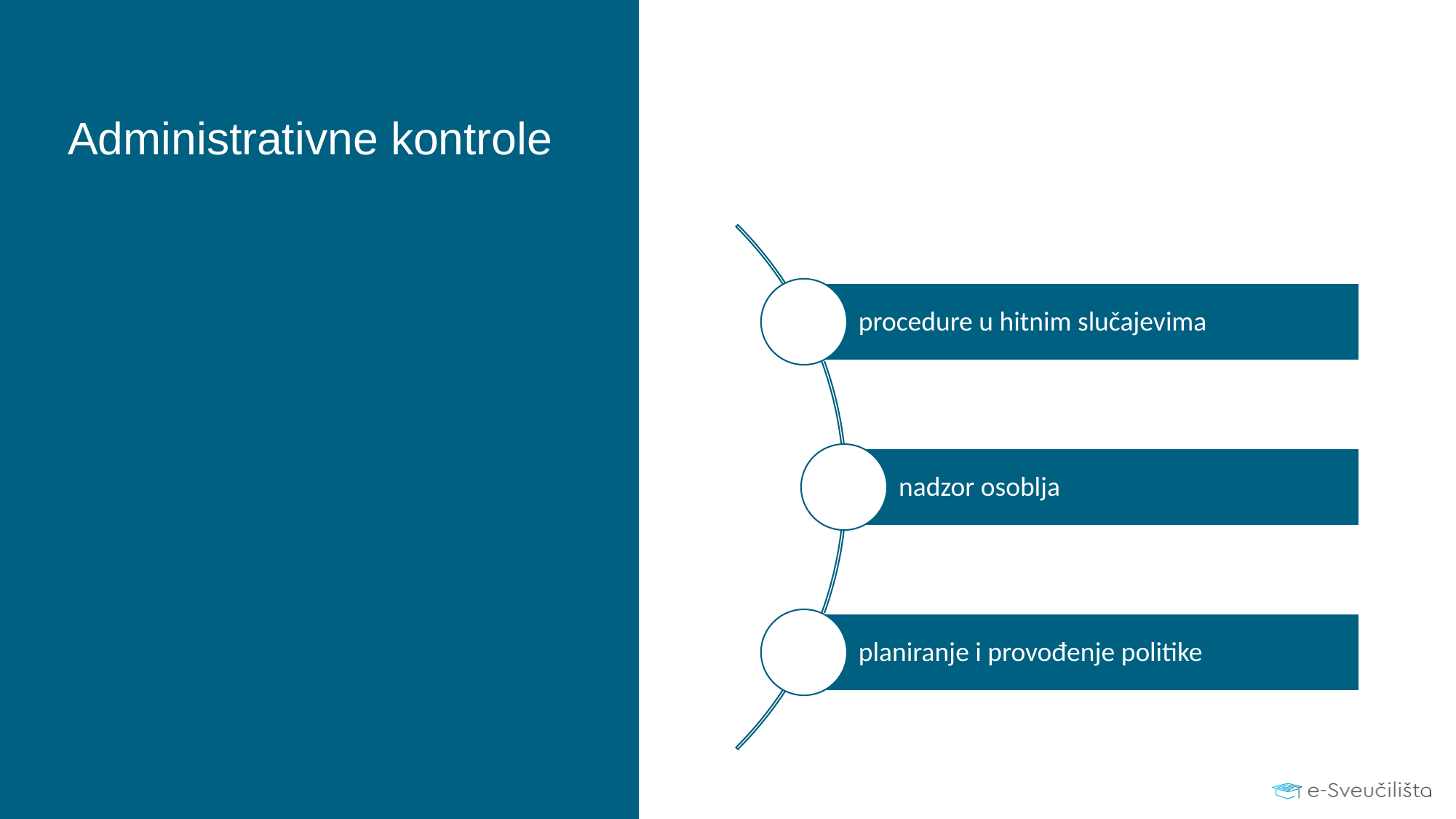

# Administrativne kontrole

procedure u hitnim slučajevima

nadzor osoblja

planiranje i provođenje politike